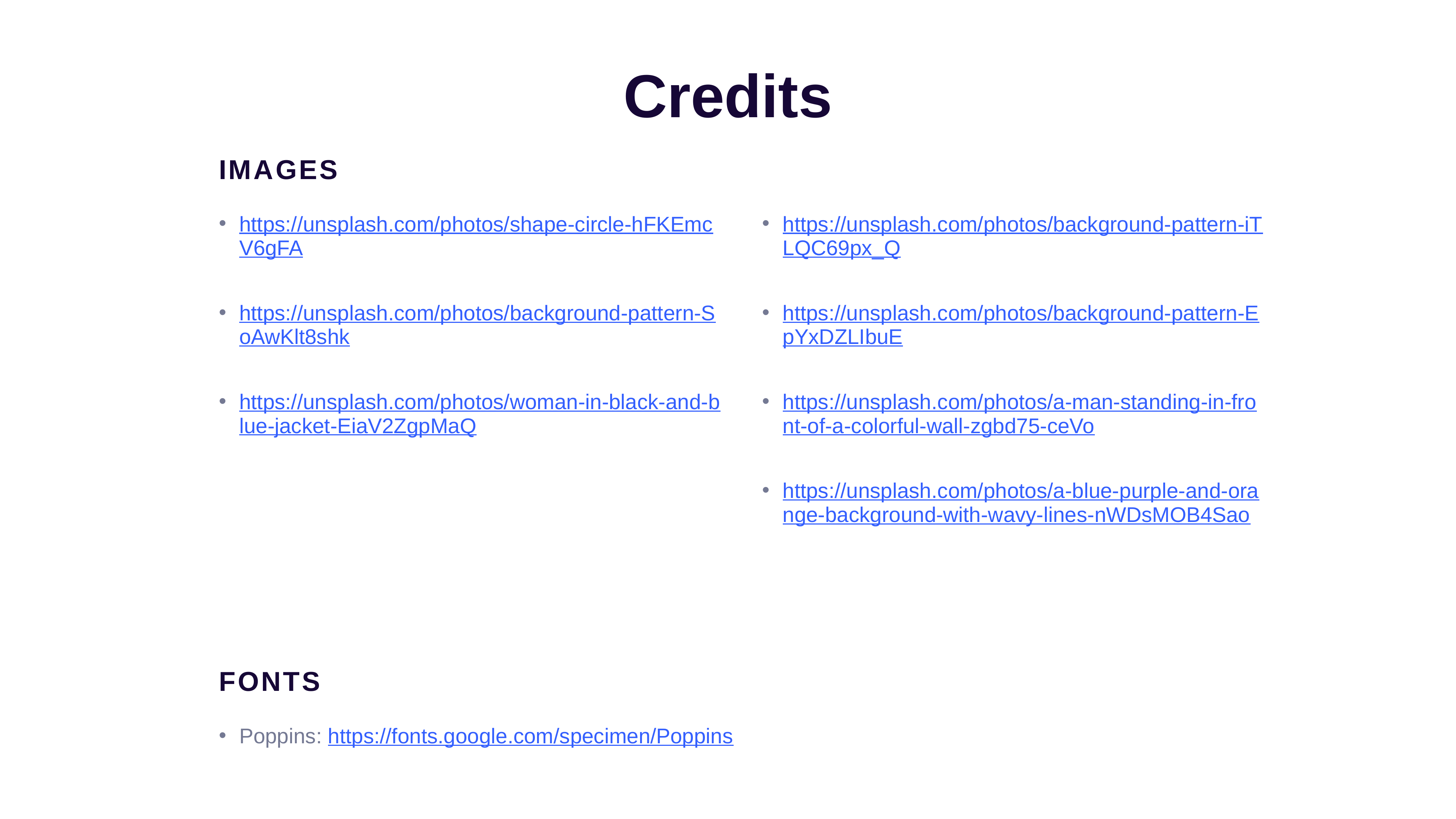

Credits
IMAGES
https://unsplash.com/photos/shape-circle-hFKEmcV6gFA

https://unsplash.com/photos/background-pattern-SoAwKlt8shk

https://unsplash.com/photos/woman-in-black-and-blue-jacket-EiaV2ZgpMaQ
https://unsplash.com/photos/background-pattern-iTLQC69px_Q

https://unsplash.com/photos/background-pattern-EpYxDZLIbuE

https://unsplash.com/photos/a-man-standing-in-front-of-a-colorful-wall-zgbd75-ceVo

https://unsplash.com/photos/a-blue-purple-and-orange-background-with-wavy-lines-nWDsMOB4Sao
FONTS
Poppins: https://fonts.google.com/specimen/Poppins